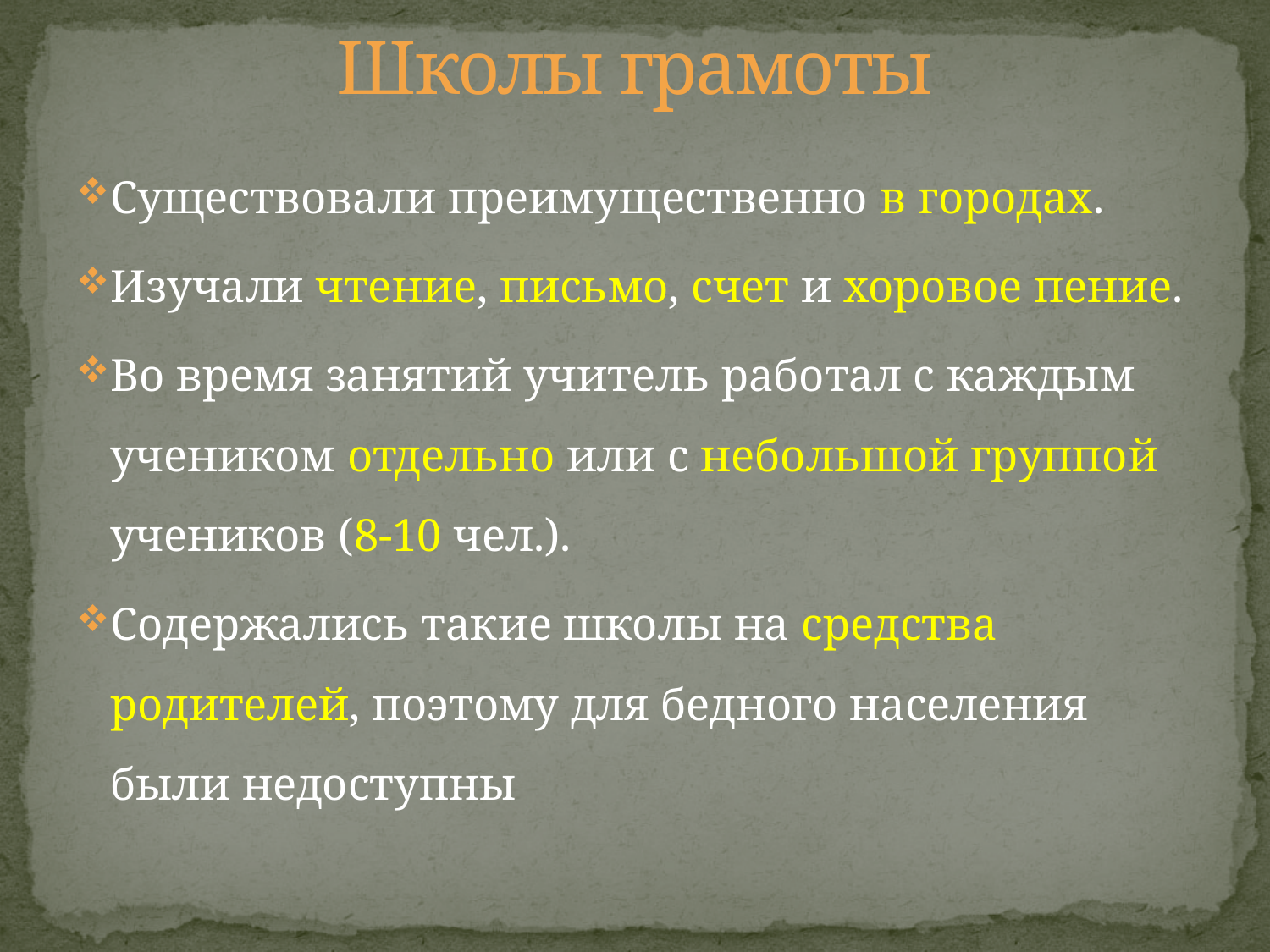

# Школы грамоты
Существовали преимущественно в городах.
Изучали чтение, письмо, счет и хоровое пение.
Во время занятий учитель работал с каждым учеником отдельно или с небольшой группой учеников (8-10 чел.).
Содержались такие школы на средства родителей, поэтому для бедного населения были недоступны